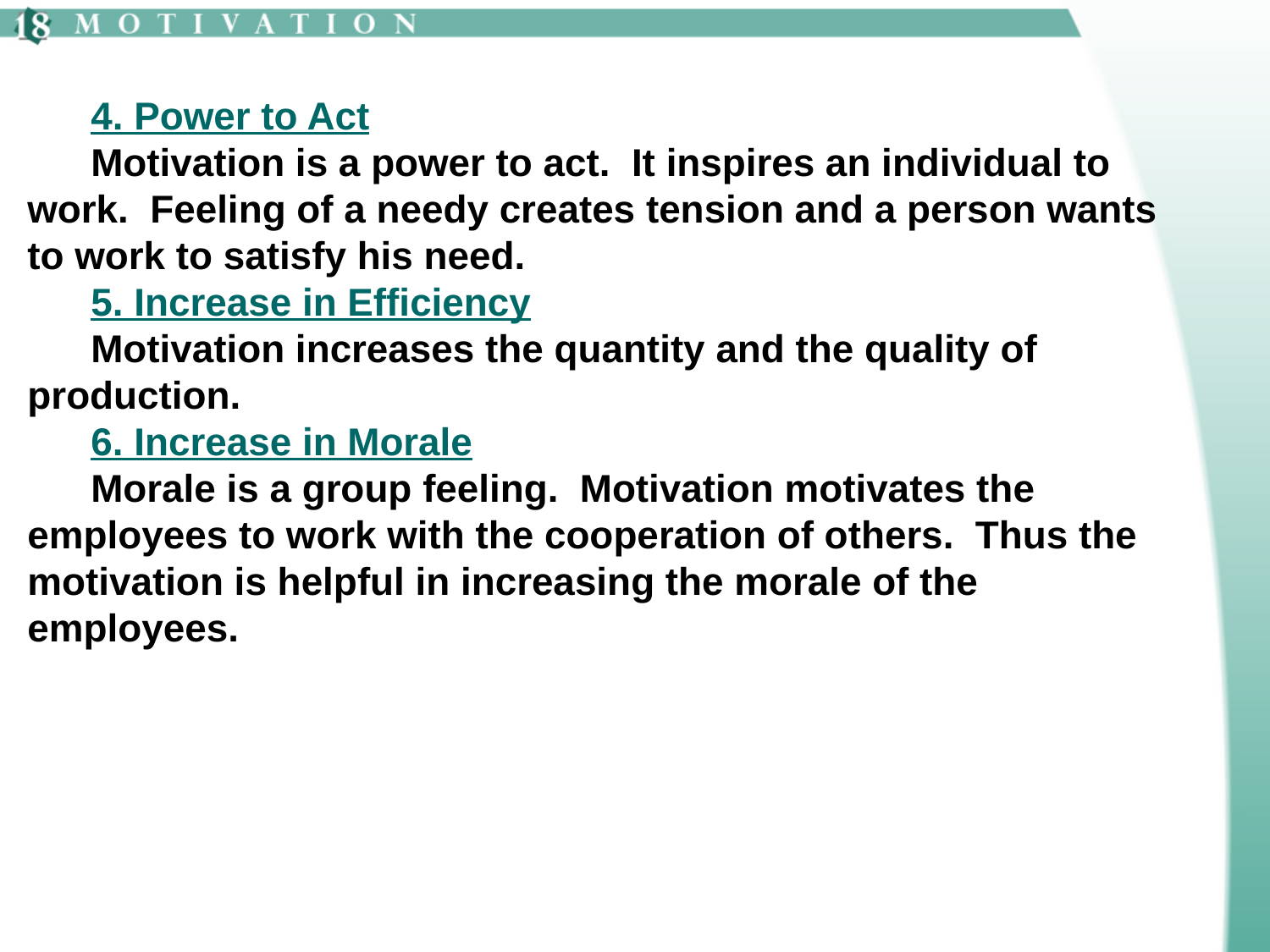

4. Power to Act
Motivation is a power to act.  It inspires an individual to work.  Feeling of a needy creates tension and a person wants to work to satisfy his need.
5. Increase in Efficiency
Motivation increases the quantity and the quality of production.
6. Increase in Morale
Morale is a group feeling.  Motivation motivates the employees to work with the cooperation of others.  Thus the motivation is helpful in increasing the morale of the employees.